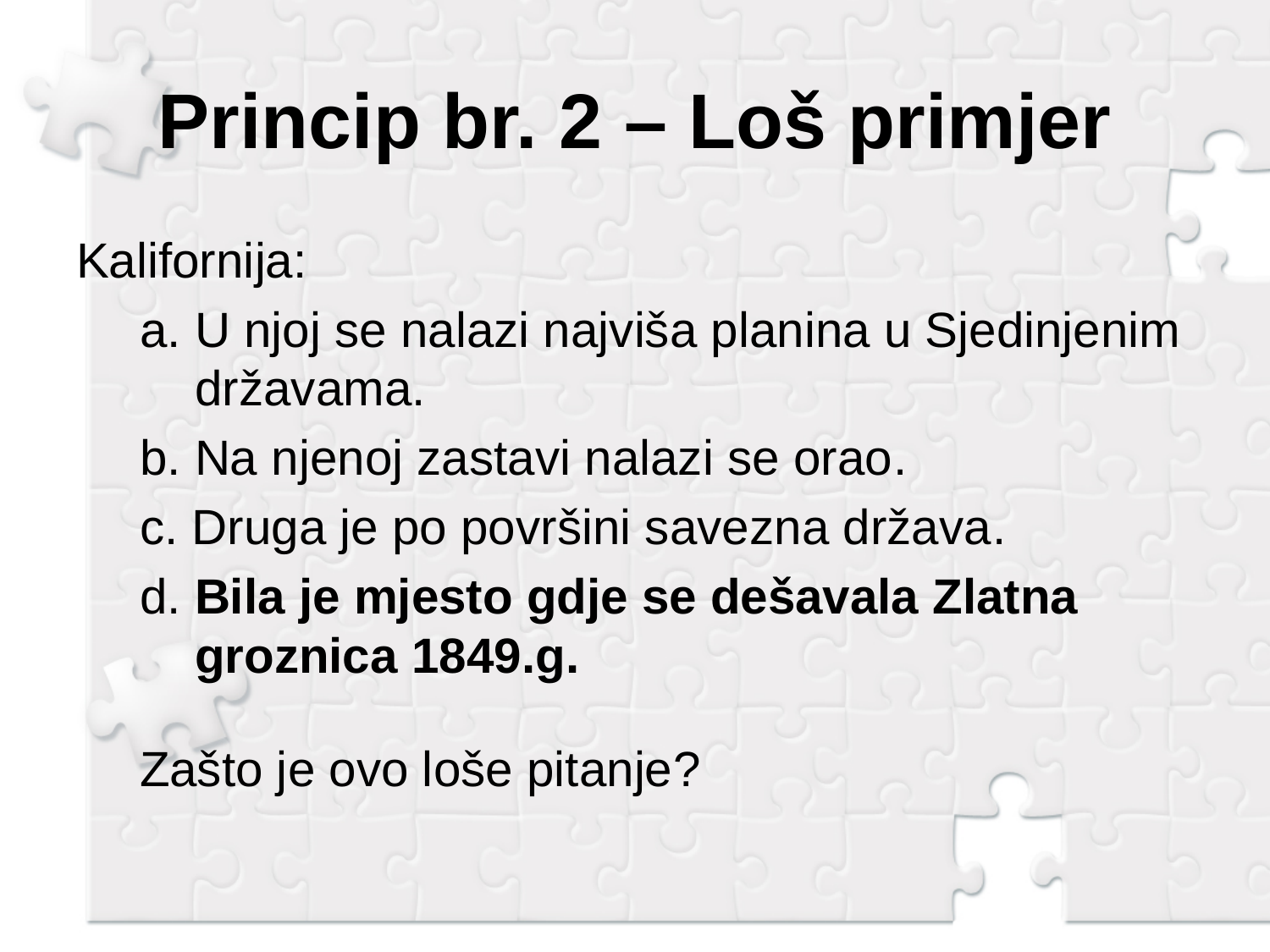

# Princip br. 2 – Loš primjer
Kalifornija:
a. U njoj se nalazi najviša planina u Sjedinjenim državama.
b. Na njenoj zastavi nalazi se orao.
c. Druga je po površini savezna država.
d. Bila je mjesto gdje se dešavala Zlatna groznica 1849.g.

Zašto je ovo loše pitanje?